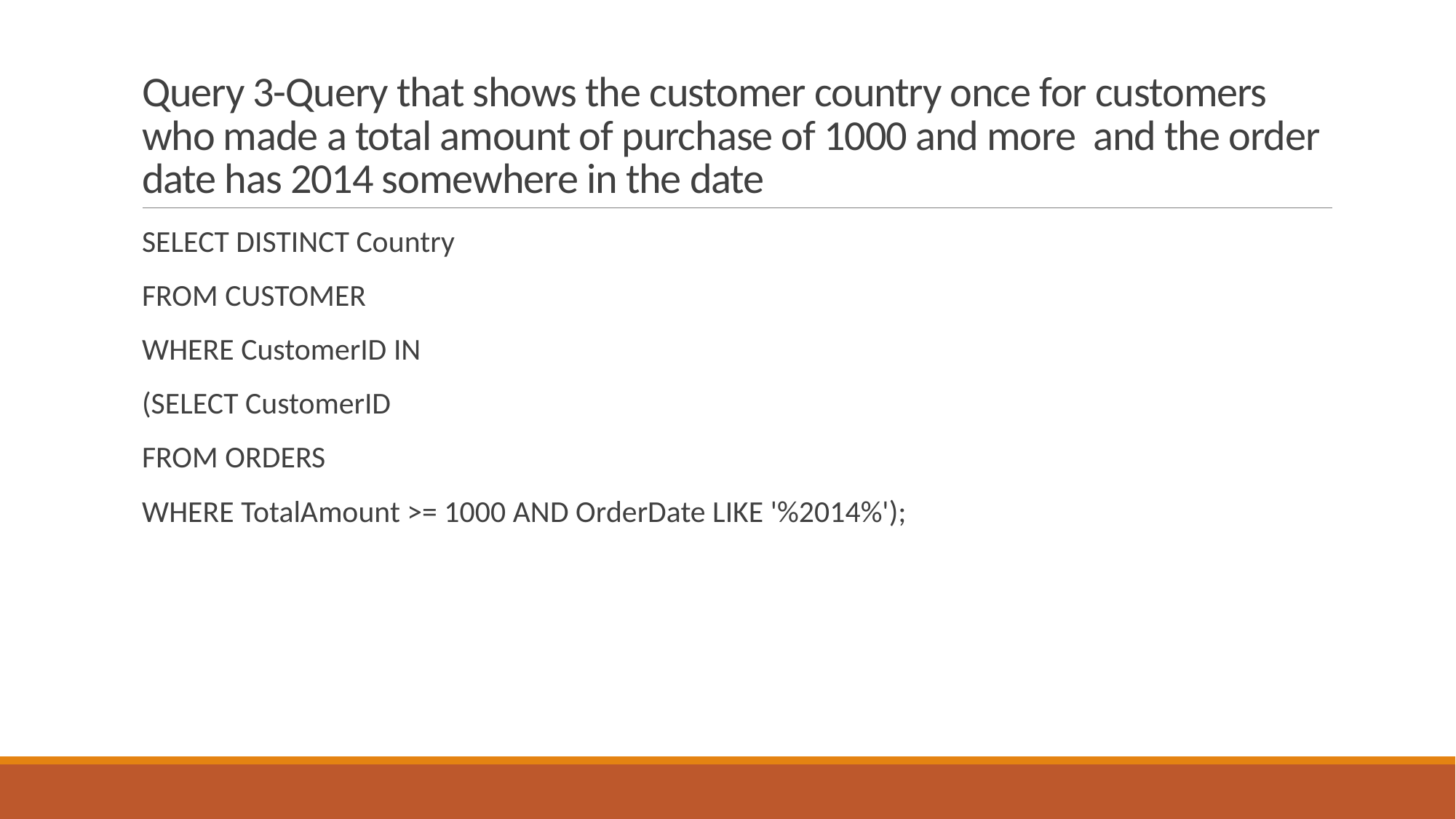

# Query 3-Query that shows the customer country once for customers who made a total amount of purchase of 1000 and more  and the order date has 2014 somewhere in the date
SELECT DISTINCT Country
FROM CUSTOMER
WHERE CustomerID IN
(SELECT CustomerID
FROM ORDERS
WHERE TotalAmount >= 1000 AND OrderDate LIKE '%2014%');